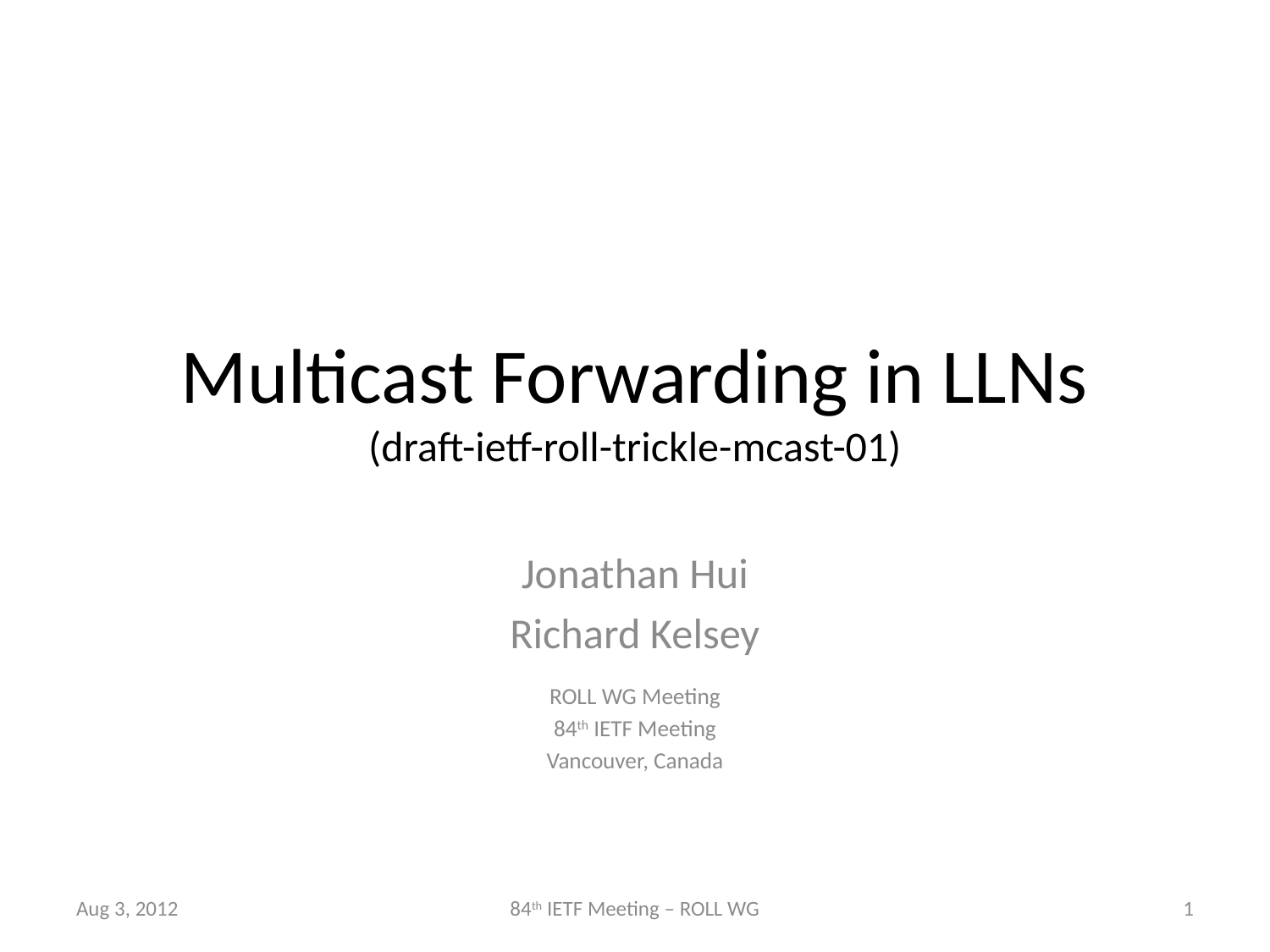

# Multicast Forwarding in LLNs (draft-ietf-roll-trickle-mcast-01)
Jonathan Hui
Richard Kelsey

ROLL WG Meeting
84th IETF Meeting
Vancouver, Canada
Aug 3, 2012
84th IETF Meeting – ROLL WG
1